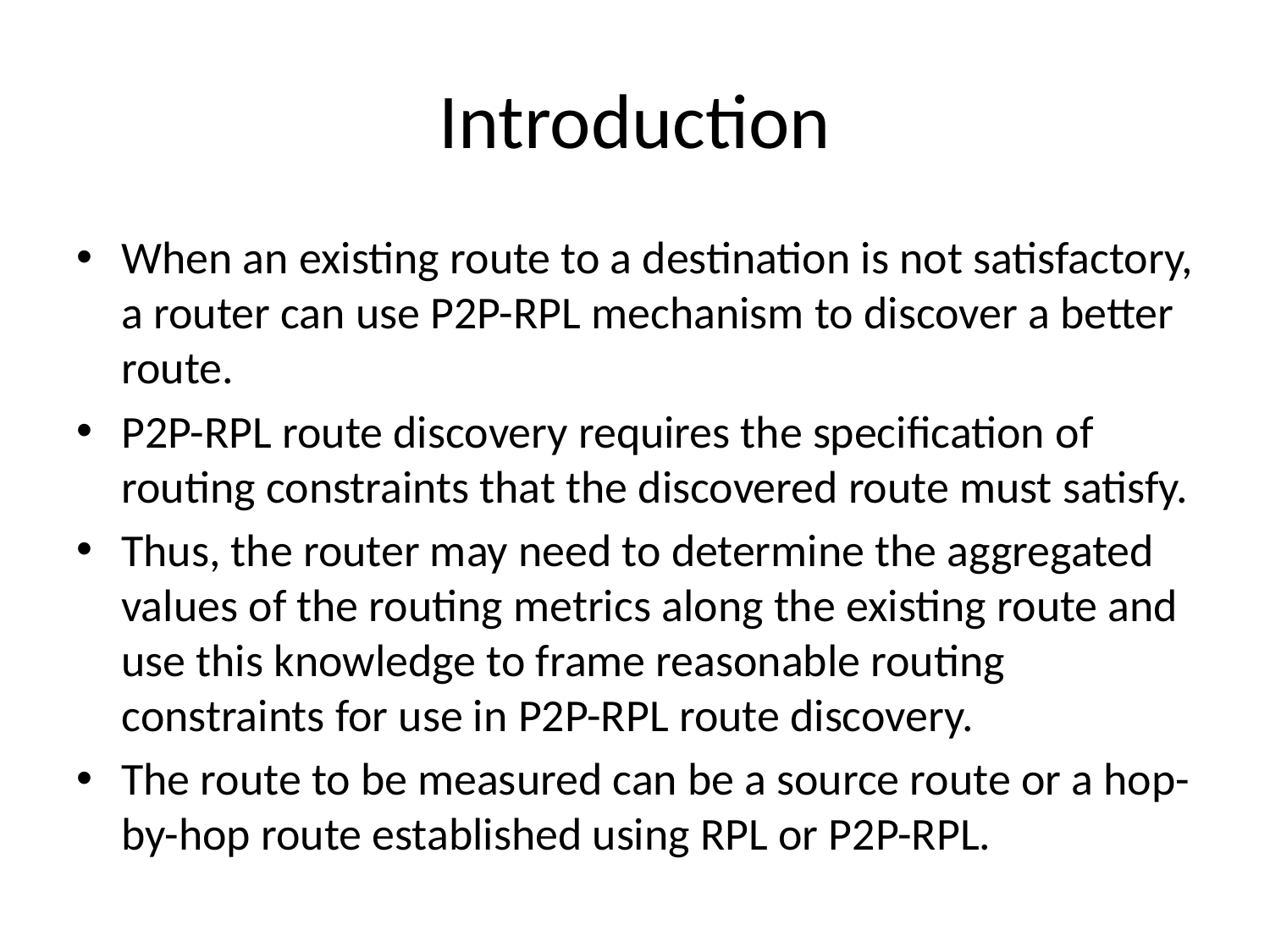

# Introduction
When an existing route to a destination is not satisfactory, a router can use P2P-RPL mechanism to discover a better route.
P2P-RPL route discovery requires the specification of routing constraints that the discovered route must satisfy.
Thus, the router may need to determine the aggregated values of the routing metrics along the existing route and use this knowledge to frame reasonable routing constraints for use in P2P-RPL route discovery.
The route to be measured can be a source route or a hop-by-hop route established using RPL or P2P-RPL.